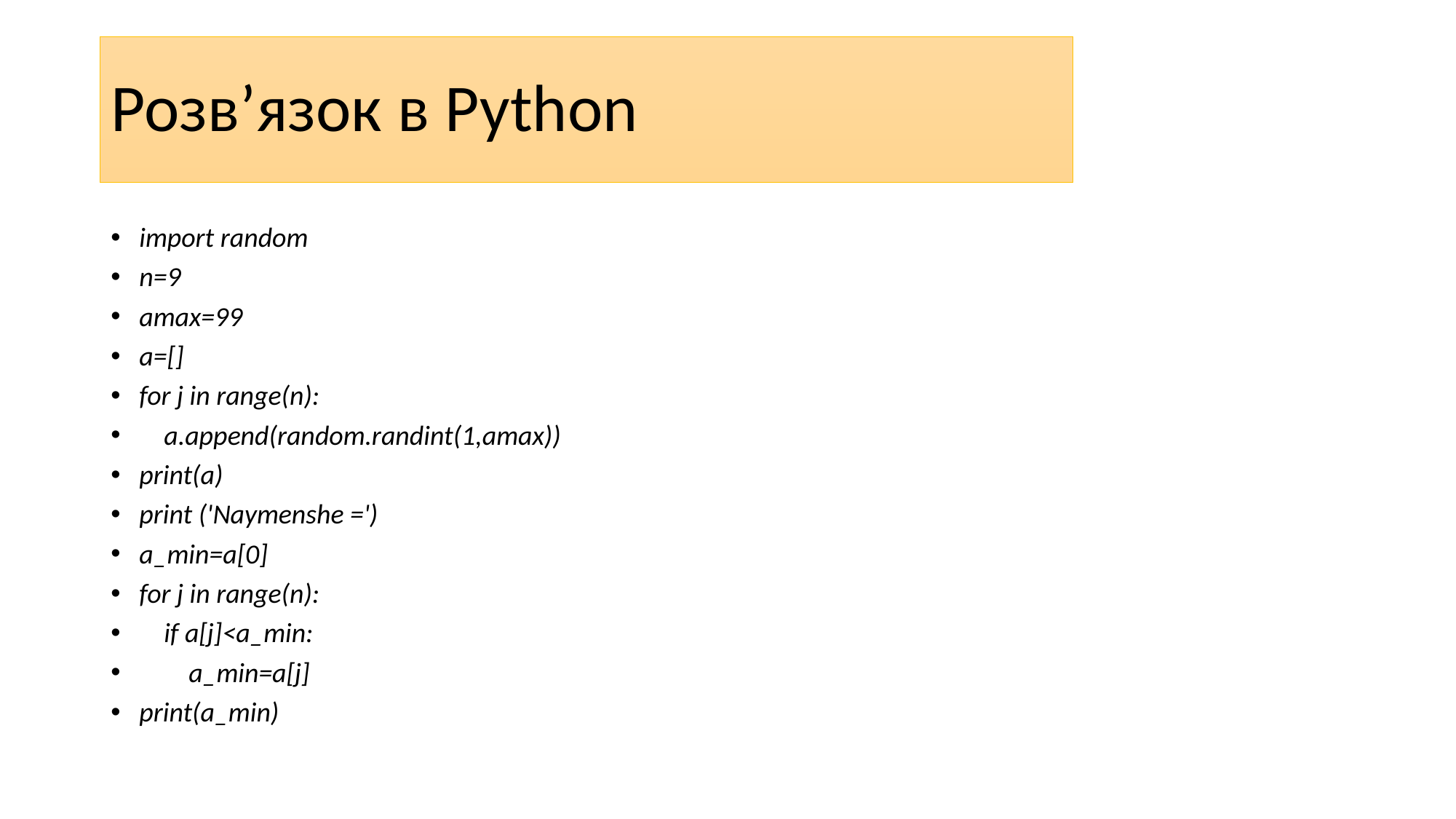

Розв’язок в Python
import random
n=9
amax=99
a=[]
for j in range(n):
    a.append(random.randint(1,amax))
print(a)
print ('Naymenshe =')
a_min=a[0]
for j in range(n):
    if a[j]<a_min:
        a_min=a[j]
print(a_min)